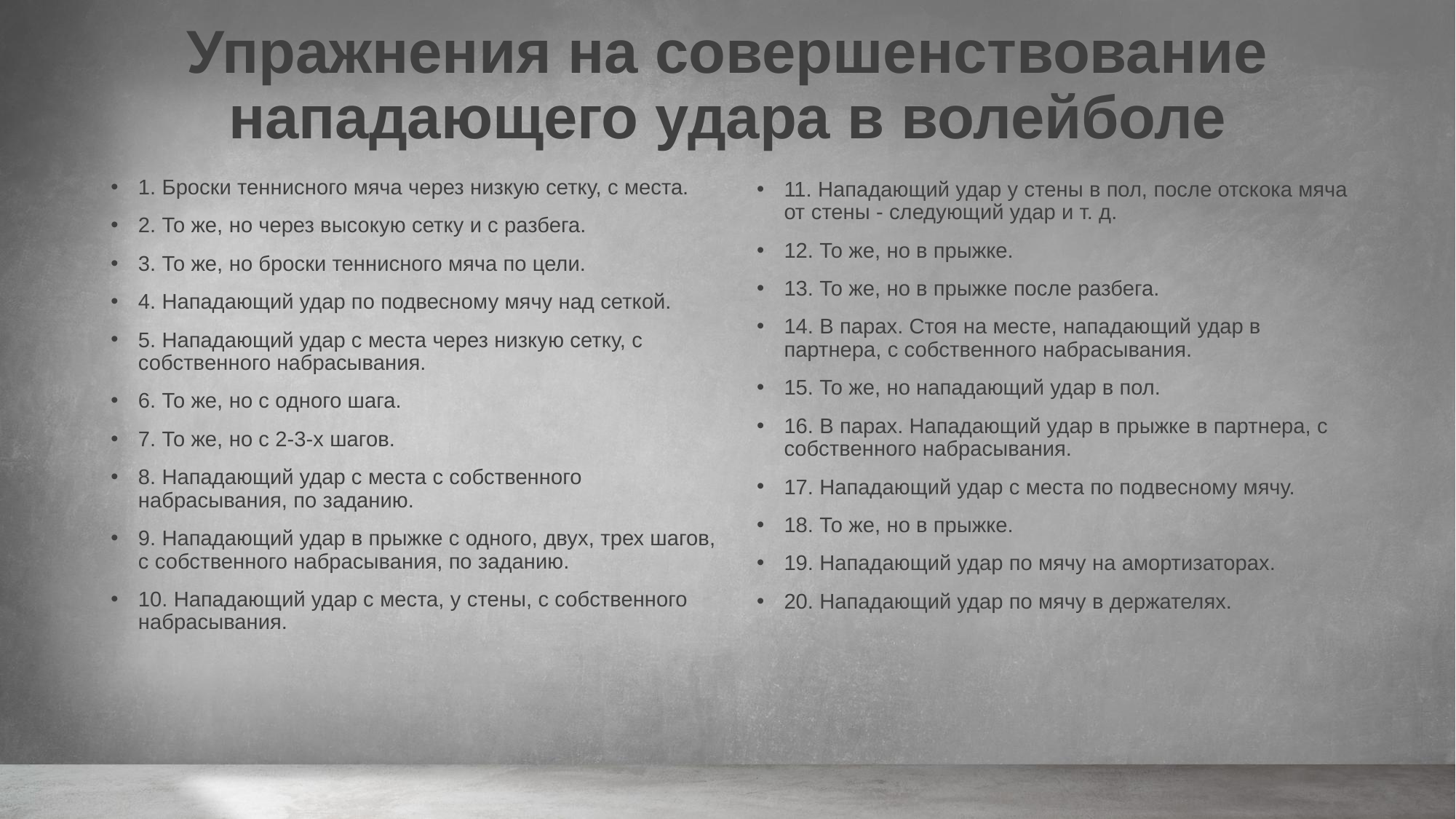

# Упражнения на совершенствование нападающего удара в волейболе
1. Броски теннисного мяча через низкую сетку, с места.
2. То же, но через высокую сетку и с разбега.
3. То же, но броски теннисного мяча по цели.
4. Нападающий удар по подвесному мячу над сеткой.
5. Нападающий удар с места через низкую сетку, с собственного набрасывания.
6. То же, но с одного шага.
7. То же, но с 2-3-х шагов.
8. Нападающий удар с места с собственного набрасывания, по заданию.
9. Нападающий удар в прыжке с одного, двух, трех шагов, с собственного набрасывания, по заданию.
10. Нападающий удар с места, у стены, с собственного набрасывания.

11. Нападающий удар у стены в пол, после отскока мяча от стены - следующий удар и т. д.
12. То же, но в прыжке.
13. То же, но в прыжке после разбега.
14. В парах. Стоя на месте, нападающий удар в партнера, с собственного набрасывания.
15. То же, но нападающий удар в пол.
16. В парах. Нападающий удар в прыжке в партнера, с собственного набрасывания.
17. Нападающий удар с места по подвесному мячу.
18. То же, но в прыжке.
19. Нападающий удар по мячу на амортизаторах.
20. Нападающий удар по мячу в держателях.